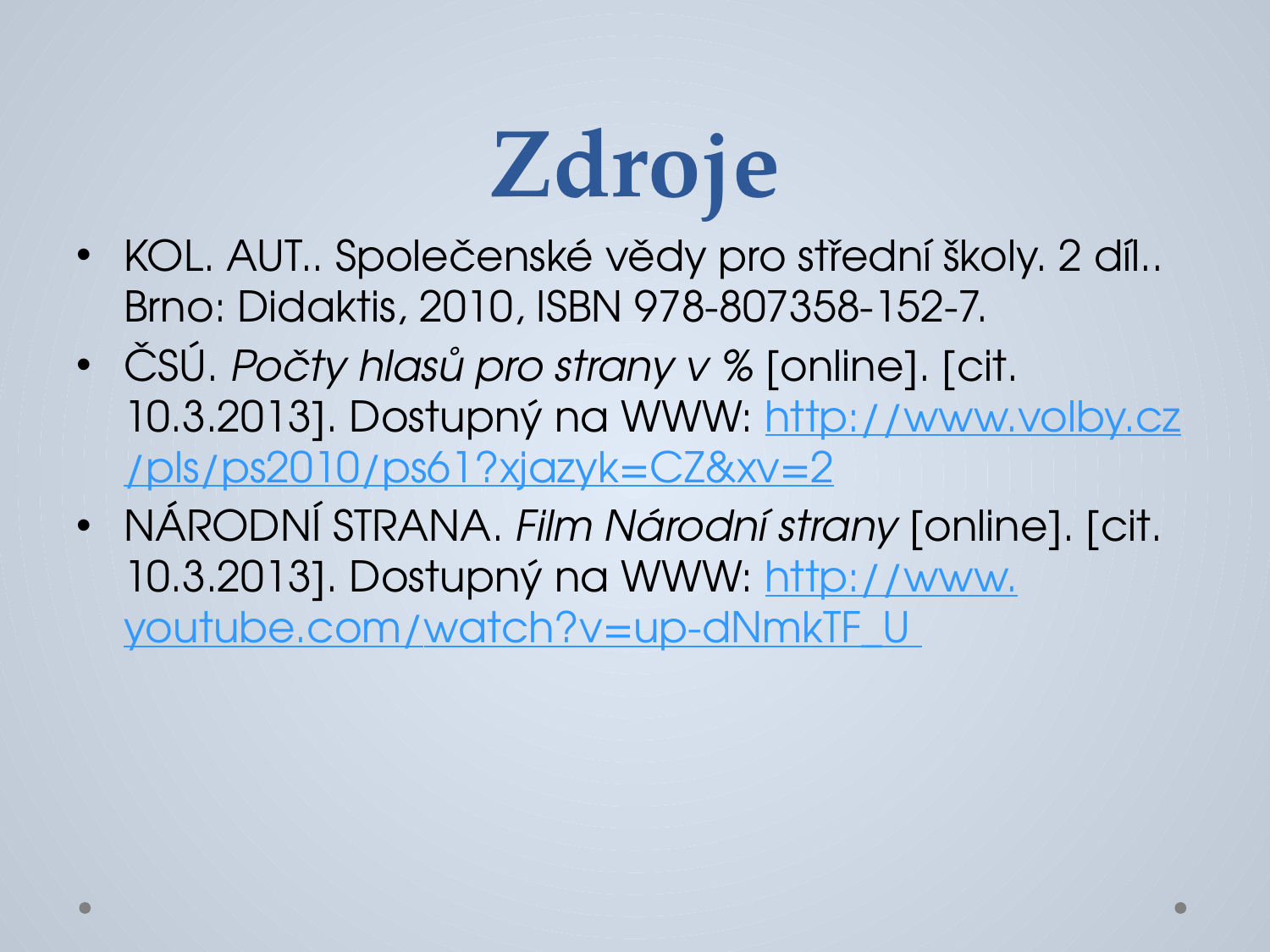

# Zdroje
KOL. AUT.. Společenské vědy pro střední školy. 2 díl.. Brno: Didaktis, 2010, ISBN 978-807358-152-7.
ČSÚ. Počty hlasů pro strany v % [online]. [cit. 10.3.2013]. Dostupný na WWW: http://www.volby.cz/pls/ps2010/ps61?xjazyk=CZ&xv=2
NÁRODNÍ STRANA. Film Národní strany [online]. [cit. 10.3.2013]. Dostupný na WWW: http://www.youtube.com/watch?v=up-dNmkTF_U